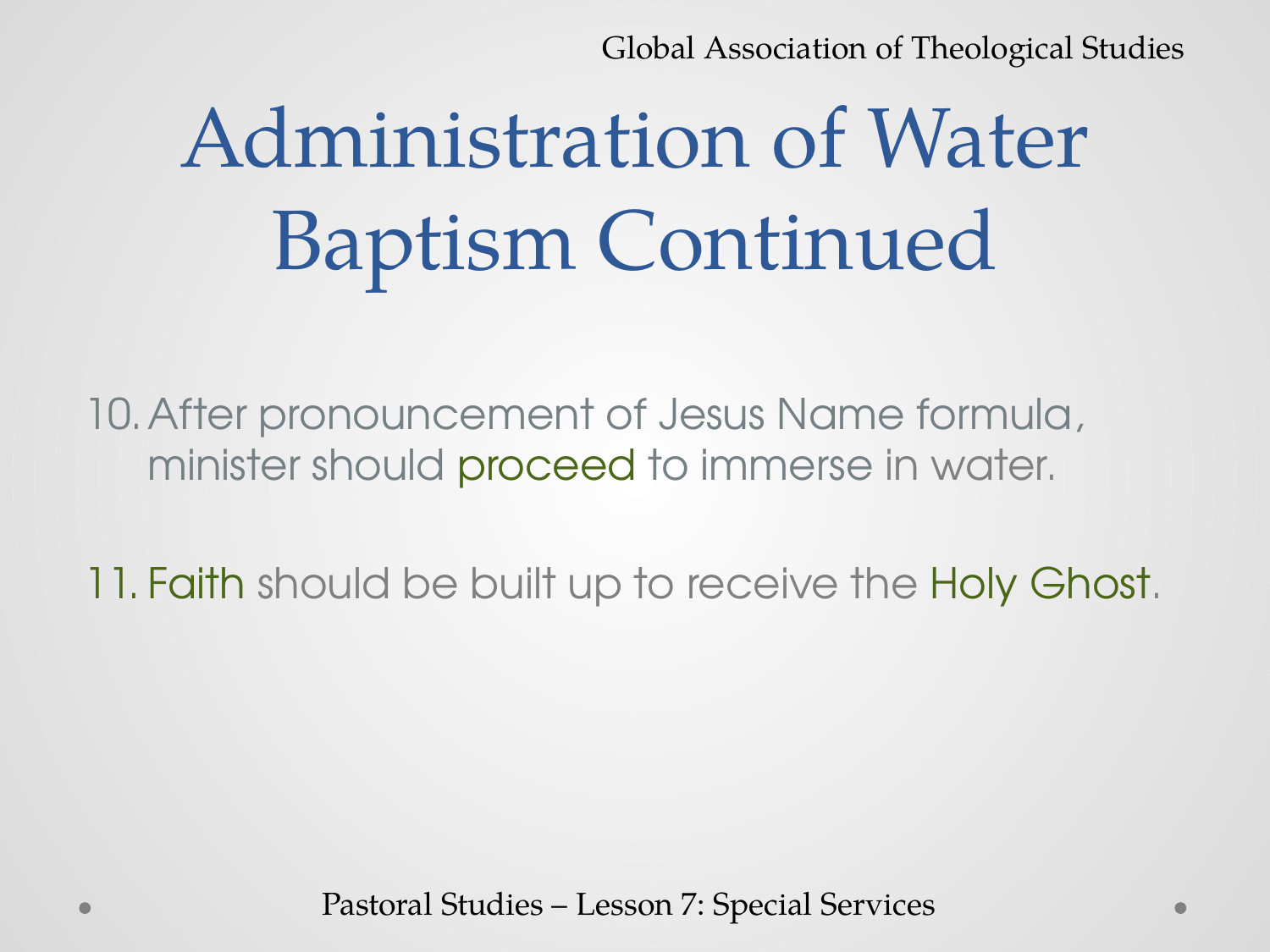

Global Association of Theological Studies
# Administration of Water Baptism Continued
After pronouncement of Jesus Name formula, minister should proceed to immerse in water.

Faith should be built up to receive the Holy Ghost.

Pastoral Studies – Lesson 7: Special Services